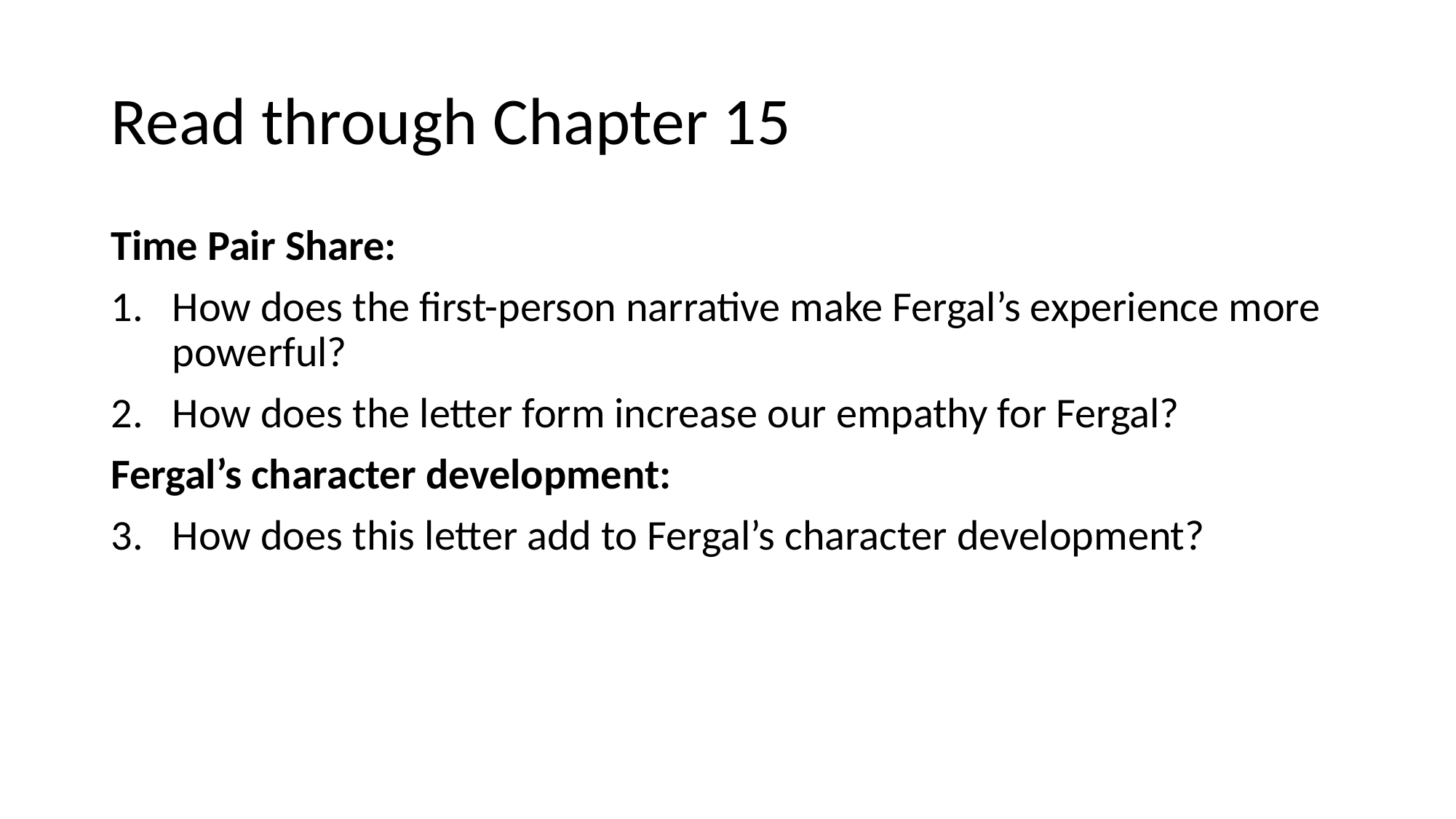

# Read through Chapter 15
Time Pair Share:
How does the first-person narrative make Fergal’s experience more powerful?
How does the letter form increase our empathy for Fergal?
Fergal’s character development:
How does this letter add to Fergal’s character development?